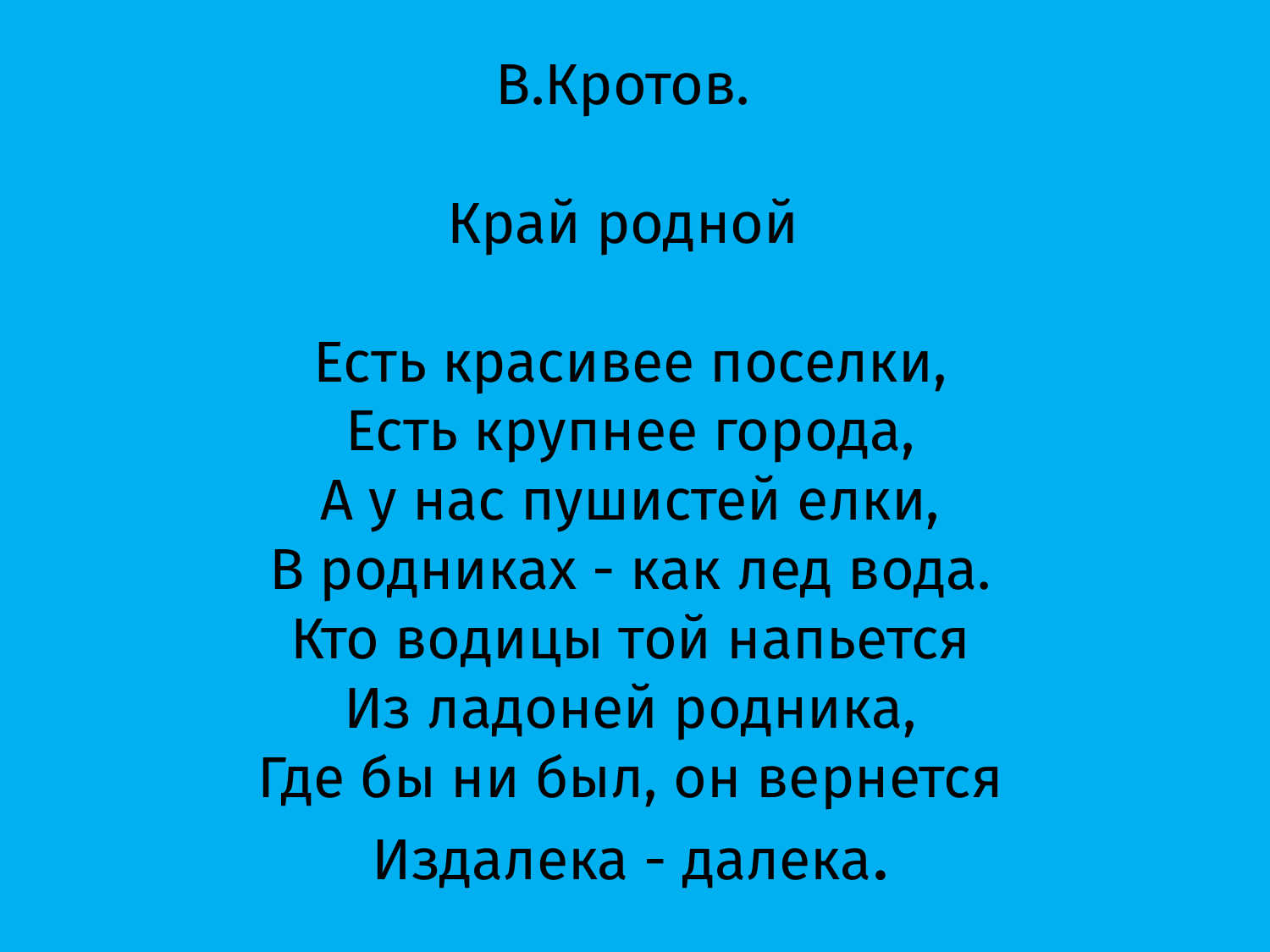

# В.Кротов. Край родной   Есть красивее поселки, Есть крупнее города, А у нас пушистей елки, В родниках - как лед вода. Кто водицы той напьется Из ладоней родника, Где бы ни был, он вернется Издалека - далека.